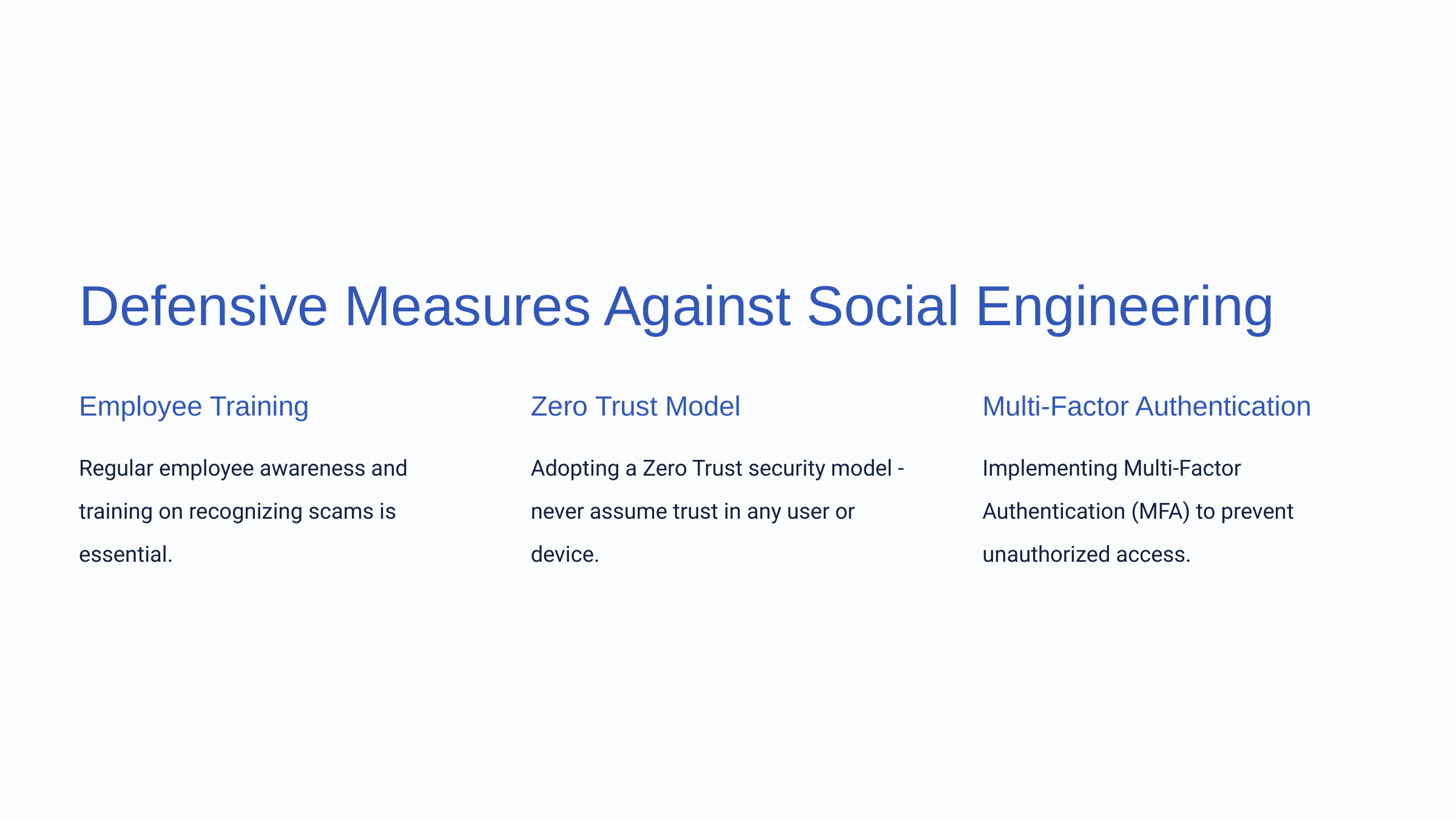

Defensive Measures Against Social Engineering
Employee Training
Zero Trust Model
Multi-Factor Authentication
Regular employee awareness and training on recognizing scams is essential.
Adopting a Zero Trust security model - never assume trust in any user or device.
Implementing Multi-Factor Authentication (MFA) to prevent unauthorized access.